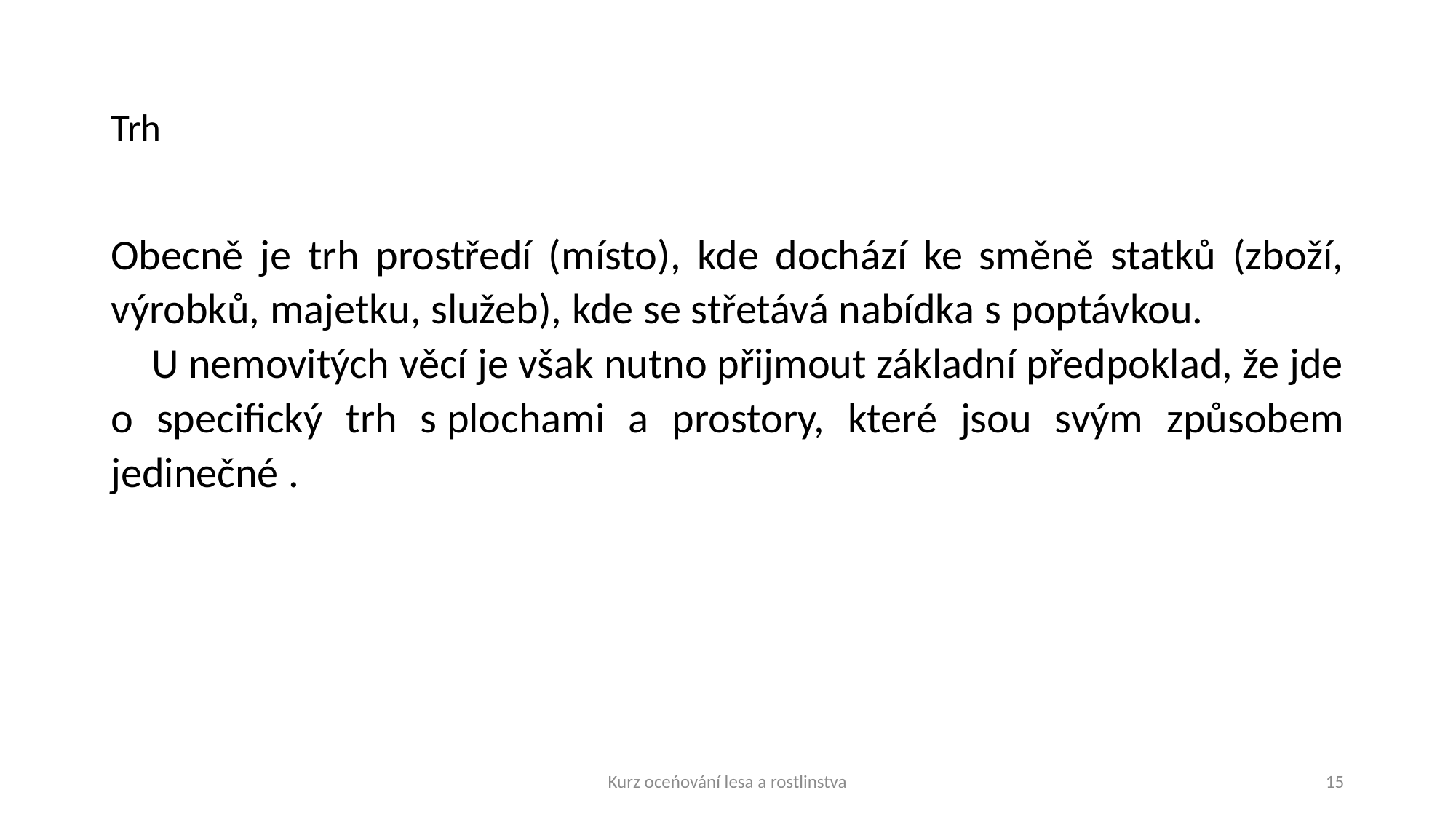

# Trh
Obecně je trh prostředí (místo), kde dochází ke směně statků (zboží, výrobků, majetku, služeb), kde se střetává nabídka s poptávkou.                   U nemovitých věcí je však nutno přijmout základní předpoklad, že jde o specifický trh s plochami a prostory, které jsou svým způsobem jedinečné .

Kurz oceńování lesa a rostlinstva
15